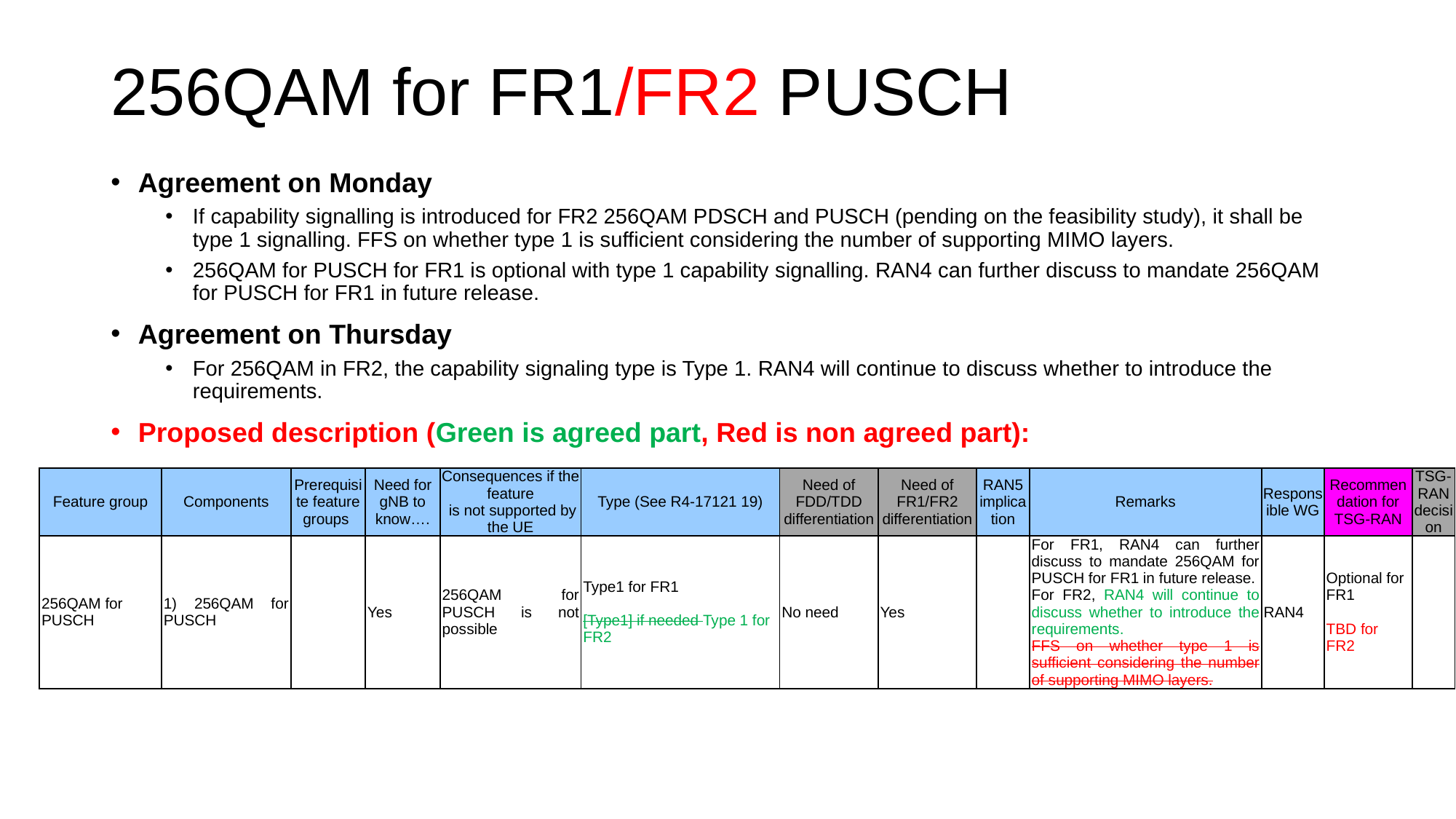

# 256QAM for FR1/FR2 PUSCH
Agreement on Monday
If capability signalling is introduced for FR2 256QAM PDSCH and PUSCH (pending on the feasibility study), it shall be type 1 signalling. FFS on whether type 1 is sufficient considering the number of supporting MIMO layers.
256QAM for PUSCH for FR1 is optional with type 1 capability signalling. RAN4 can further discuss to mandate 256QAM for PUSCH for FR1 in future release.
Agreement on Thursday
For 256QAM in FR2, the capability signaling type is Type 1. RAN4 will continue to discuss whether to introduce the requirements.
Proposed description (Green is agreed part, Red is non agreed part):

| Feature group | Components | Prerequisite feature groups | Need for gNB to know…. | Consequences if the feature is not supported by the UE | Type (See R4-17121 19) | Need of FDD/TDD differentiation | Need of FR1/FR2 differentiation | RAN5 implication | Remarks | Responsible WG | Recommendation for TSG-RAN | TSG-RAN decision |
| --- | --- | --- | --- | --- | --- | --- | --- | --- | --- | --- | --- | --- |
| 256QAM for PUSCH | 1) 256QAM for PUSCH |  | Yes | 256QAM for PUSCH is not possible | Type1 for FR1   [Type1] if needed Type 1 for FR2 | No need | Yes |  | For FR1, RAN4 can further discuss to mandate 256QAM for PUSCH for FR1 in future release. For FR2, RAN4 will continue to discuss whether to introduce the requirements. FFS on whether type 1 is sufficient considering the number of supporting MIMO layers. | RAN4 | Optional for FR1   TBD for FR2 |  |